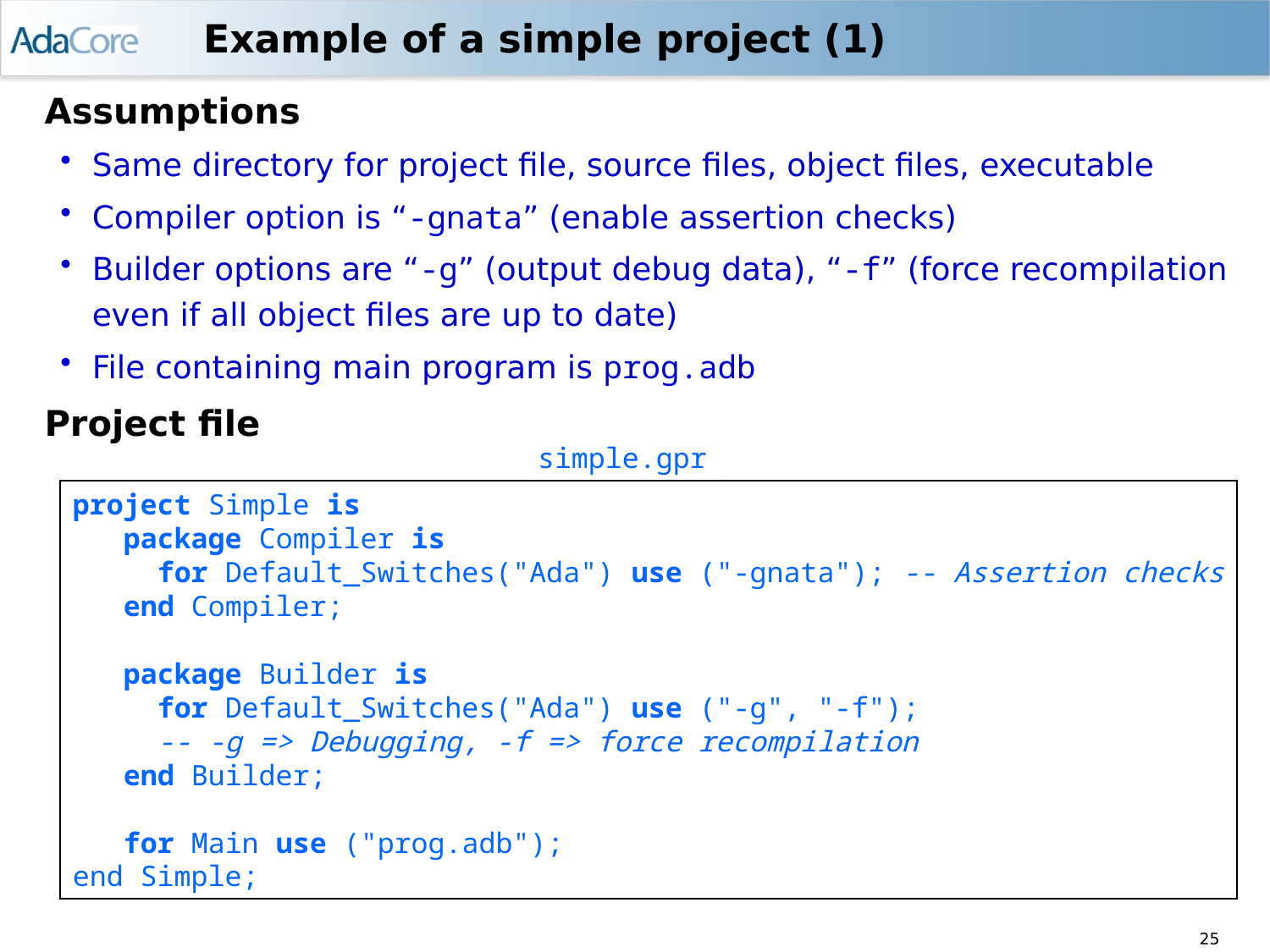

# Example of a simple project (1)
Assumptions
Same directory for project file, source files, object files, executable
Compiler option is “-gnata” (enable assertion checks)
Builder options are “-g” (output debug data), “-f” (force recompilation even if all object files are up to date)
File containing main program is prog.adb
Project file

simple.gpr
project Simple is
   package Compiler is
     for Default_Switches("Ada") use ("-gnata"); -- Assertion checks
   end Compiler;

   package Builder is
     for Default_Switches("Ada") use ("-g", "-f");
     -- -g => Debugging, -f => force recompilation
   end Builder;

   for Main use ("prog.adb");
end Simple;